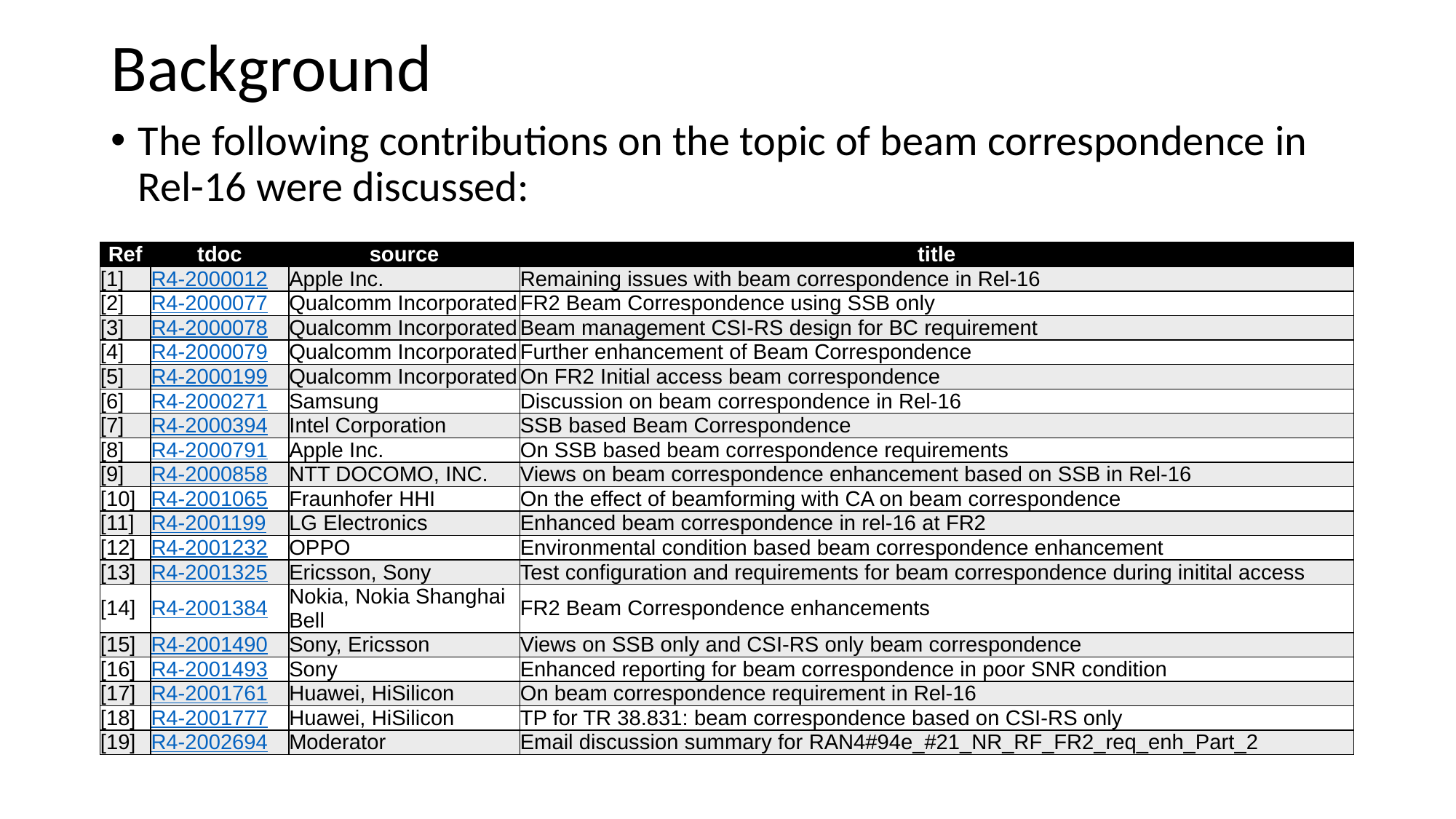

# Background
The following contributions on the topic of beam correspondence in Rel-16 were discussed:
| Ref | tdoc | source | title |
| --- | --- | --- | --- |
| [1] | R4-2000012 | Apple Inc. | Remaining issues with beam correspondence in Rel-16 |
| [2] | R4-2000077 | Qualcomm Incorporated | FR2 Beam Correspondence using SSB only |
| [3] | R4-2000078 | Qualcomm Incorporated | Beam management CSI-RS design for BC requirement |
| [4] | R4-2000079 | Qualcomm Incorporated | Further enhancement of Beam Correspondence |
| [5] | R4-2000199 | Qualcomm Incorporated | On FR2 Initial access beam correspondence |
| [6] | R4-2000271 | Samsung | Discussion on beam correspondence in Rel-16 |
| [7] | R4-2000394 | Intel Corporation | SSB based Beam Correspondence |
| [8] | R4-2000791 | Apple Inc. | On SSB based beam correspondence requirements |
| [9] | R4-2000858 | NTT DOCOMO, INC. | Views on beam correspondence enhancement based on SSB in Rel-16 |
| [10] | R4-2001065 | Fraunhofer HHI | On the effect of beamforming with CA on beam correspondence |
| [11] | R4-2001199 | LG Electronics | Enhanced beam correspondence in rel-16 at FR2 |
| [12] | R4-2001232 | OPPO | Environmental condition based beam correspondence enhancement |
| [13] | R4-2001325 | Ericsson, Sony | Test configuration and requirements for beam correspondence during initital access |
| [14] | R4-2001384 | Nokia, Nokia Shanghai Bell | FR2 Beam Correspondence enhancements |
| [15] | R4-2001490 | Sony, Ericsson | Views on SSB only and CSI-RS only beam correspondence |
| [16] | R4-2001493 | Sony | Enhanced reporting for beam correspondence in poor SNR condition |
| [17] | R4-2001761 | Huawei, HiSilicon | On beam correspondence requirement in Rel-16 |
| [18] | R4-2001777 | Huawei, HiSilicon | TP for TR 38.831: beam correspondence based on CSI-RS only |
| [19] | R4-2002694 | Moderator | Email discussion summary for RAN4#94e\_#21\_NR\_RF\_FR2\_req\_enh\_Part\_2 |